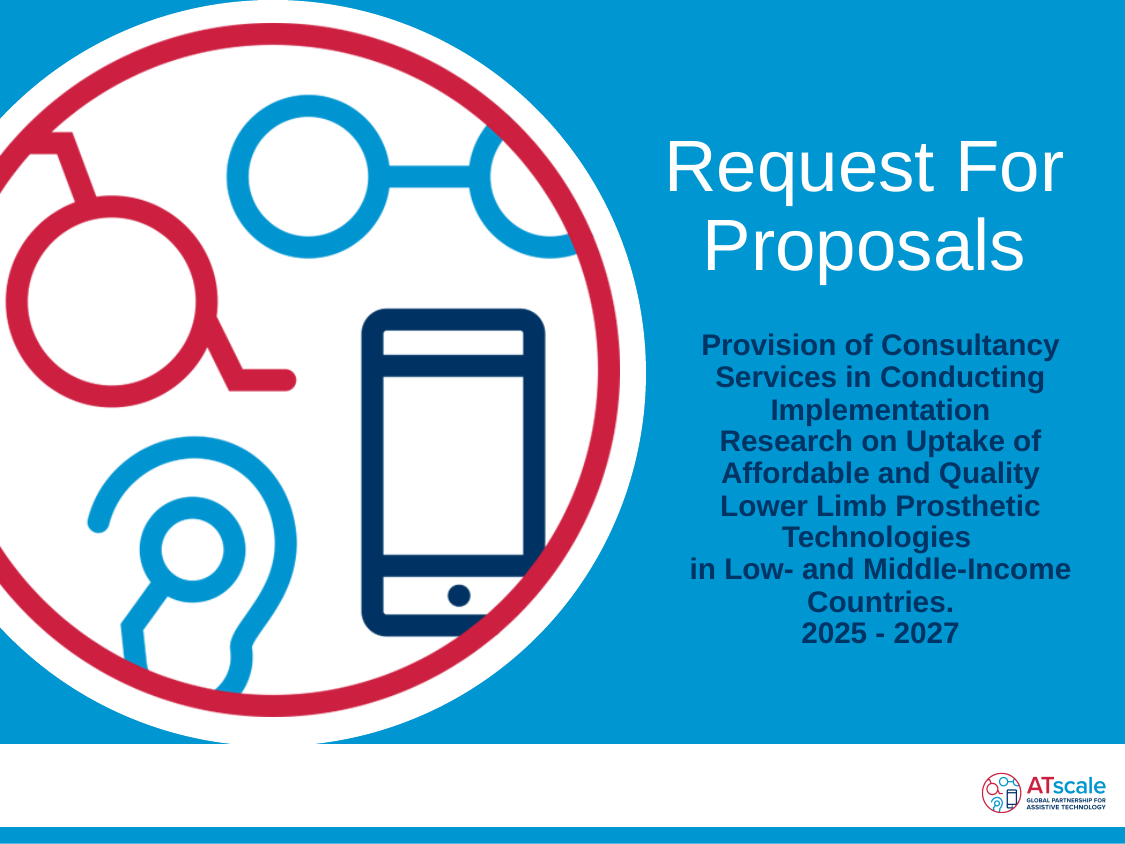

# Request For Proposals
Provision of Consultancy Services in Conducting Implementation
Research on Uptake of Affordable and Quality Lower Limb Prosthetic
Technologies
in Low- and Middle-Income Countries.
2025 - 2027